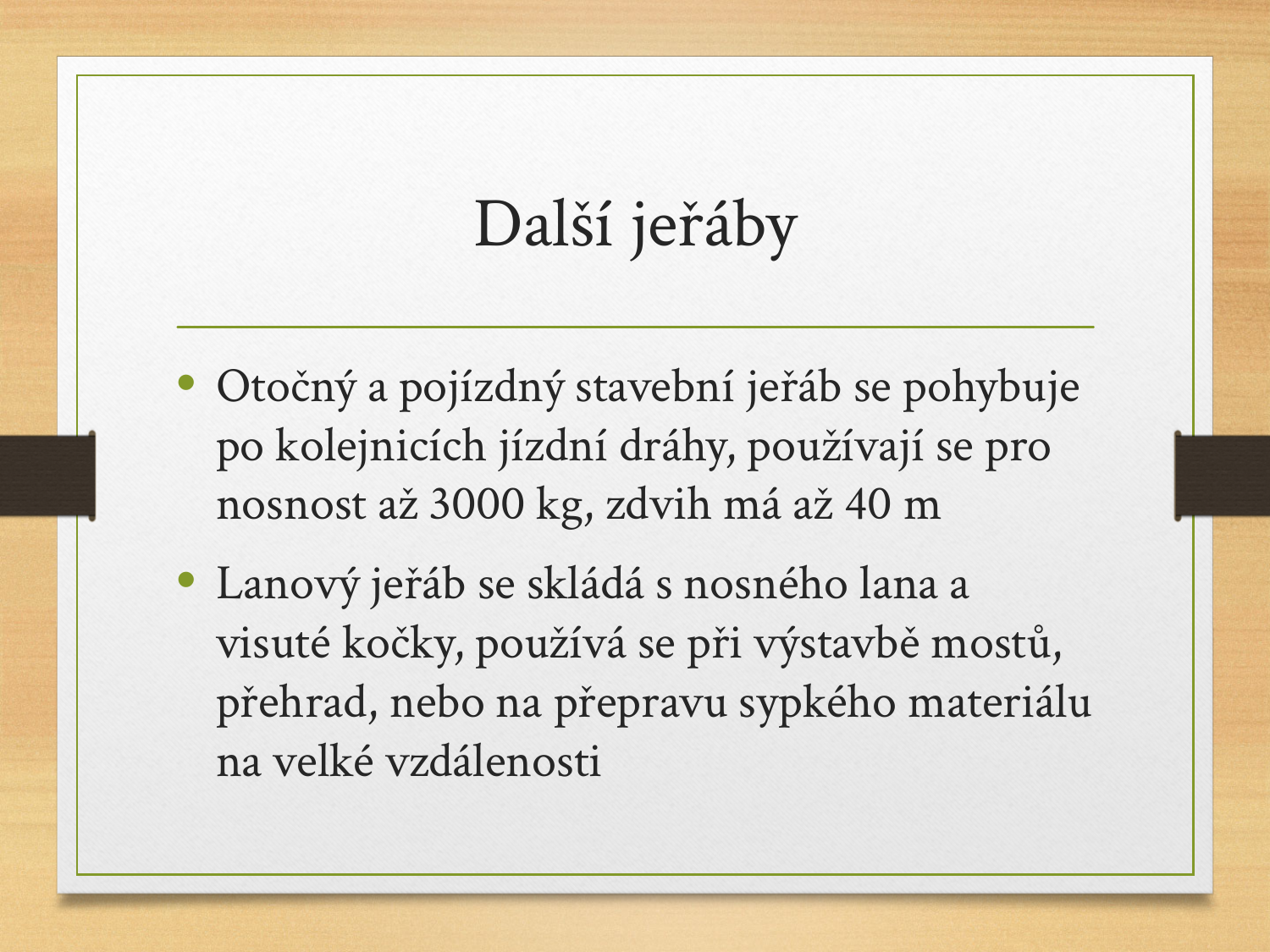

# Další jeřáby
Otočný a pojízdný stavební jeřáb se pohybuje po kolejnicích jízdní dráhy, používají se pro nosnost až 3000 kg, zdvih má až 40 m
Lanový jeřáb se skládá s nosného lana a visuté kočky, používá se při výstavbě mostů, přehrad, nebo na přepravu sypkého materiálu na velké vzdálenosti